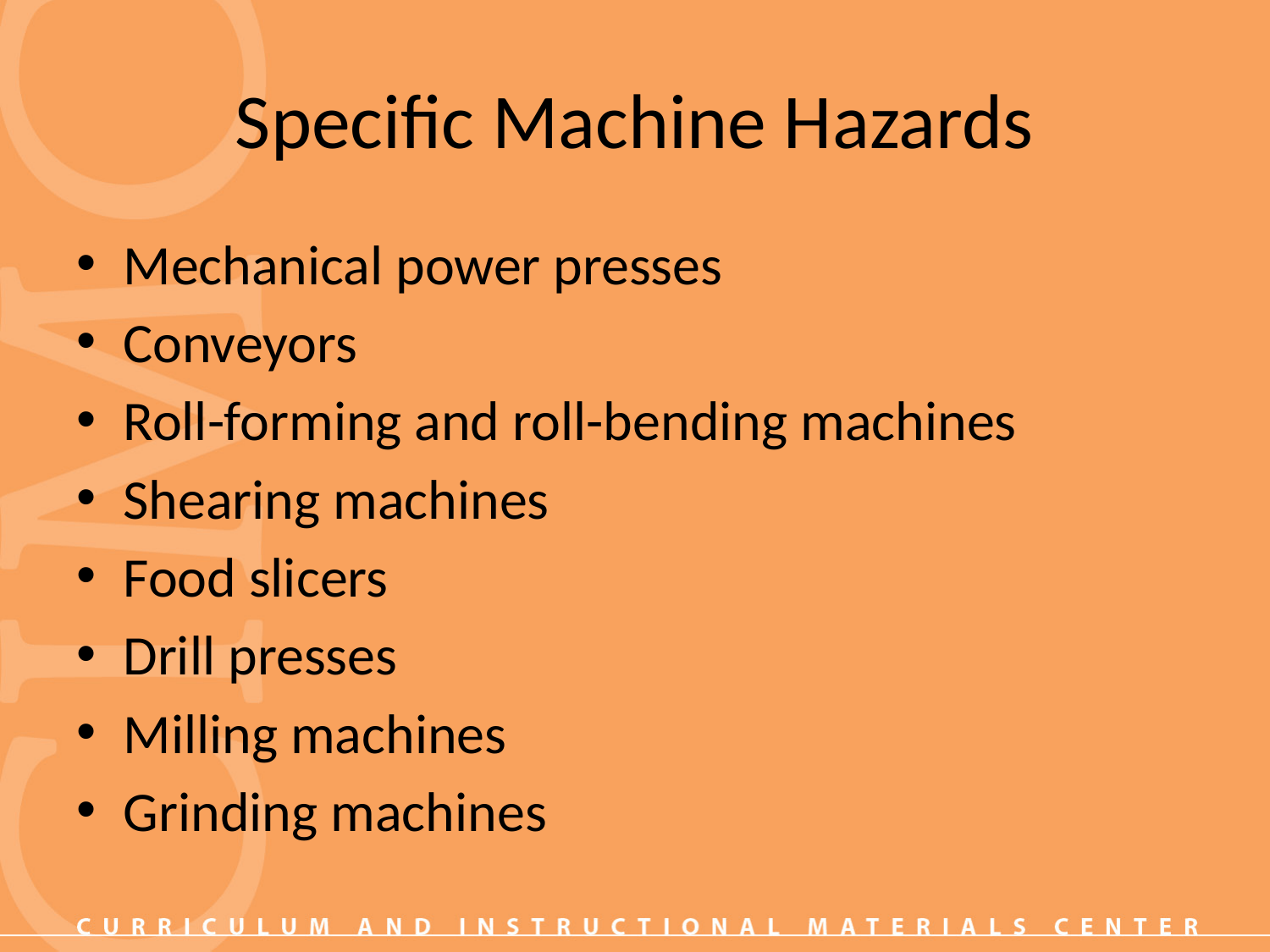

# Specific Machine Hazards
Mechanical power presses
Conveyors
Roll-forming and roll-bending machines
Shearing machines
Food slicers
Drill presses
Milling machines
Grinding machines